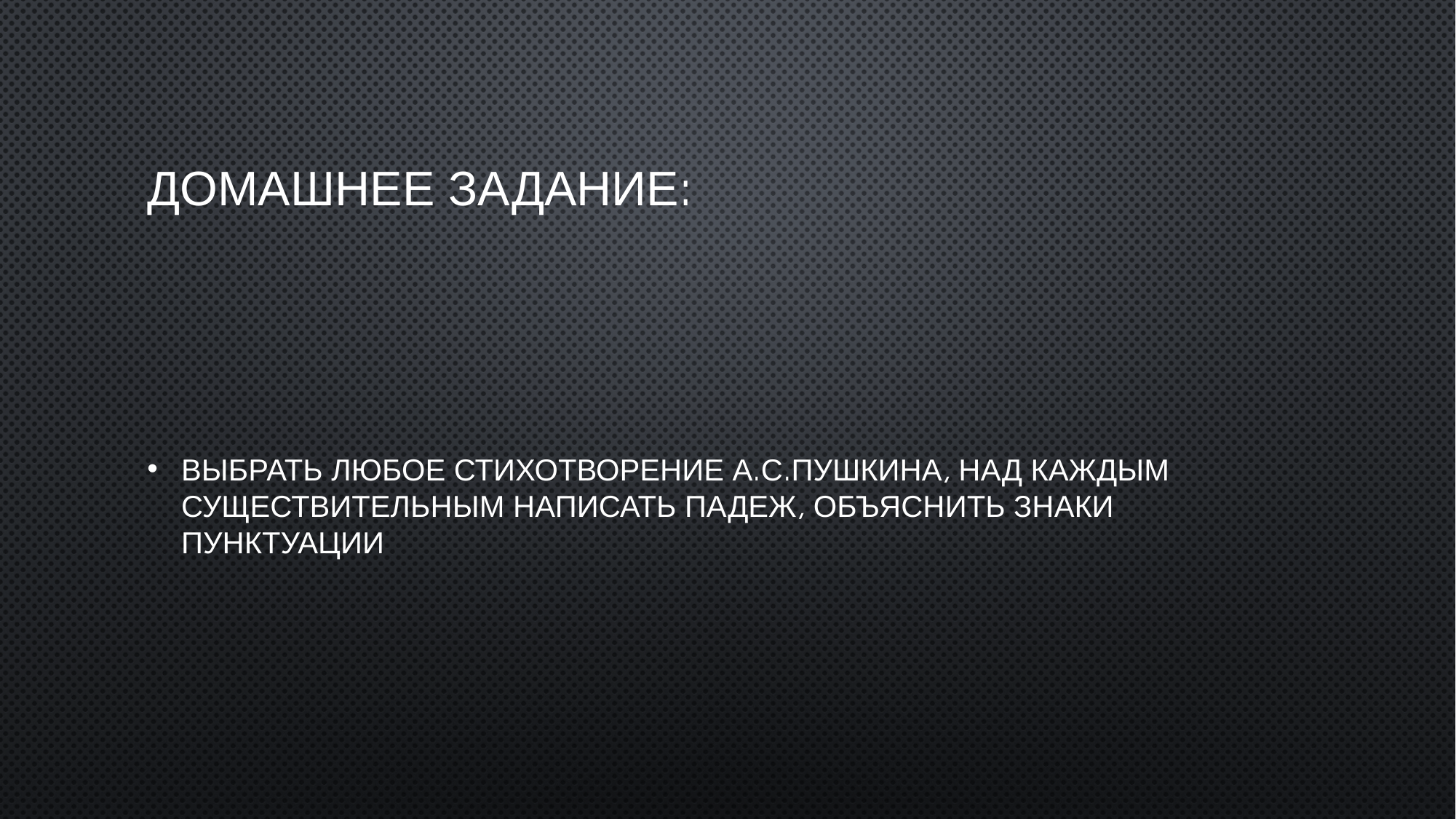

# Домашнее задание:
Выбрать любое стихотворение А.С.Пушкина, над каждым существительным написать падеж, объяснить знаки пунктуации